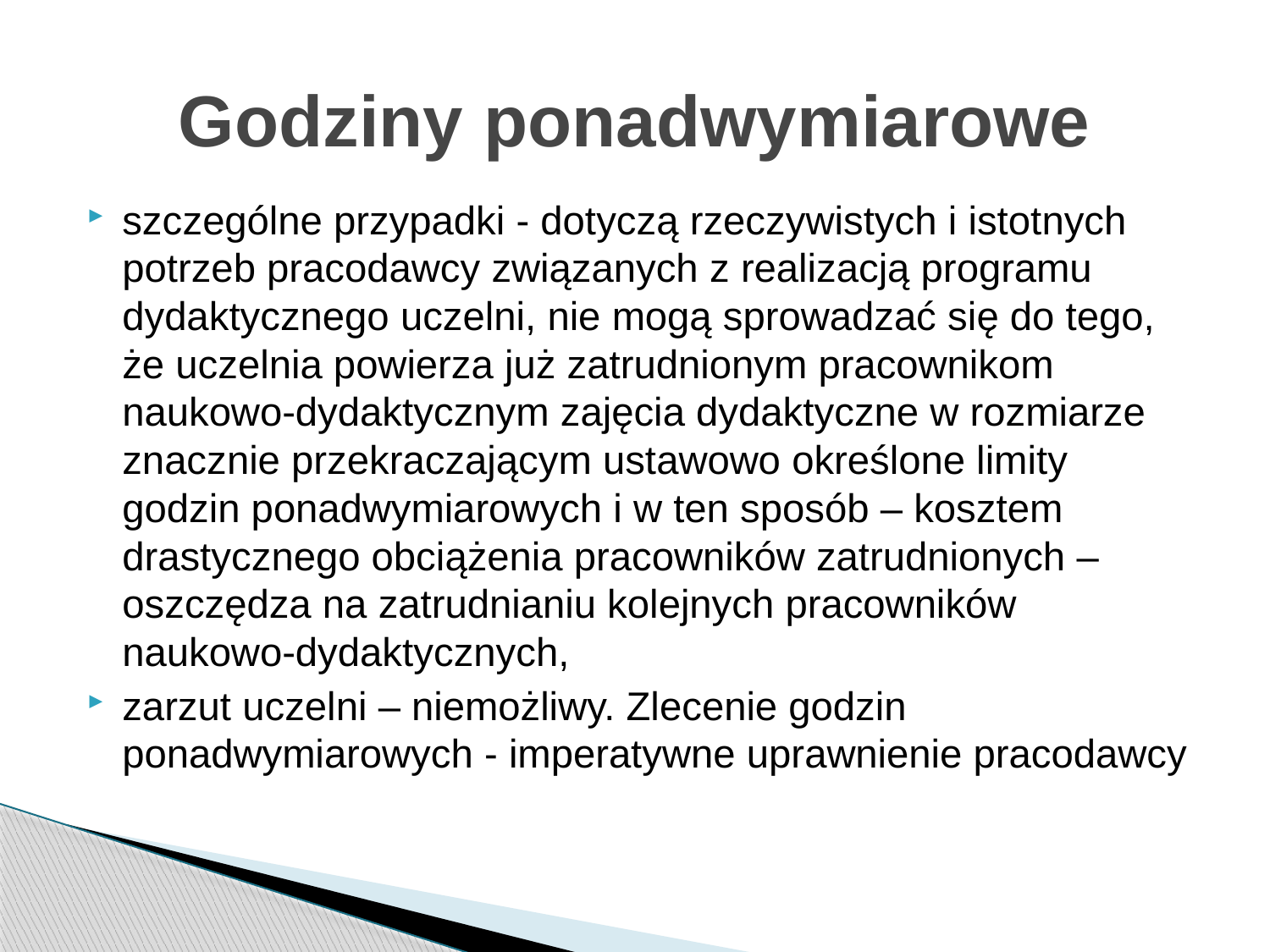

# Godziny ponadwymiarowe
szczególne przypadki - dotyczą rzeczywistych i istotnych potrzeb pracodawcy związanych z realizacją programu dydaktycznego uczelni, nie mogą sprowadzać się do tego, że uczelnia powierza już zatrudnionym pracownikom naukowo-dydaktycznym zajęcia dydaktyczne w rozmiarze znacznie przekraczającym ustawowo określone limity godzin ponadwymiarowych i w ten sposób – kosztem drastycznego obciążenia pracowników zatrudnionych – oszczędza na zatrudnianiu kolejnych pracowników naukowo-dydaktycznych,
zarzut uczelni – niemożliwy. Zlecenie godzin ponadwymiarowych - imperatywne uprawnienie pracodawcy